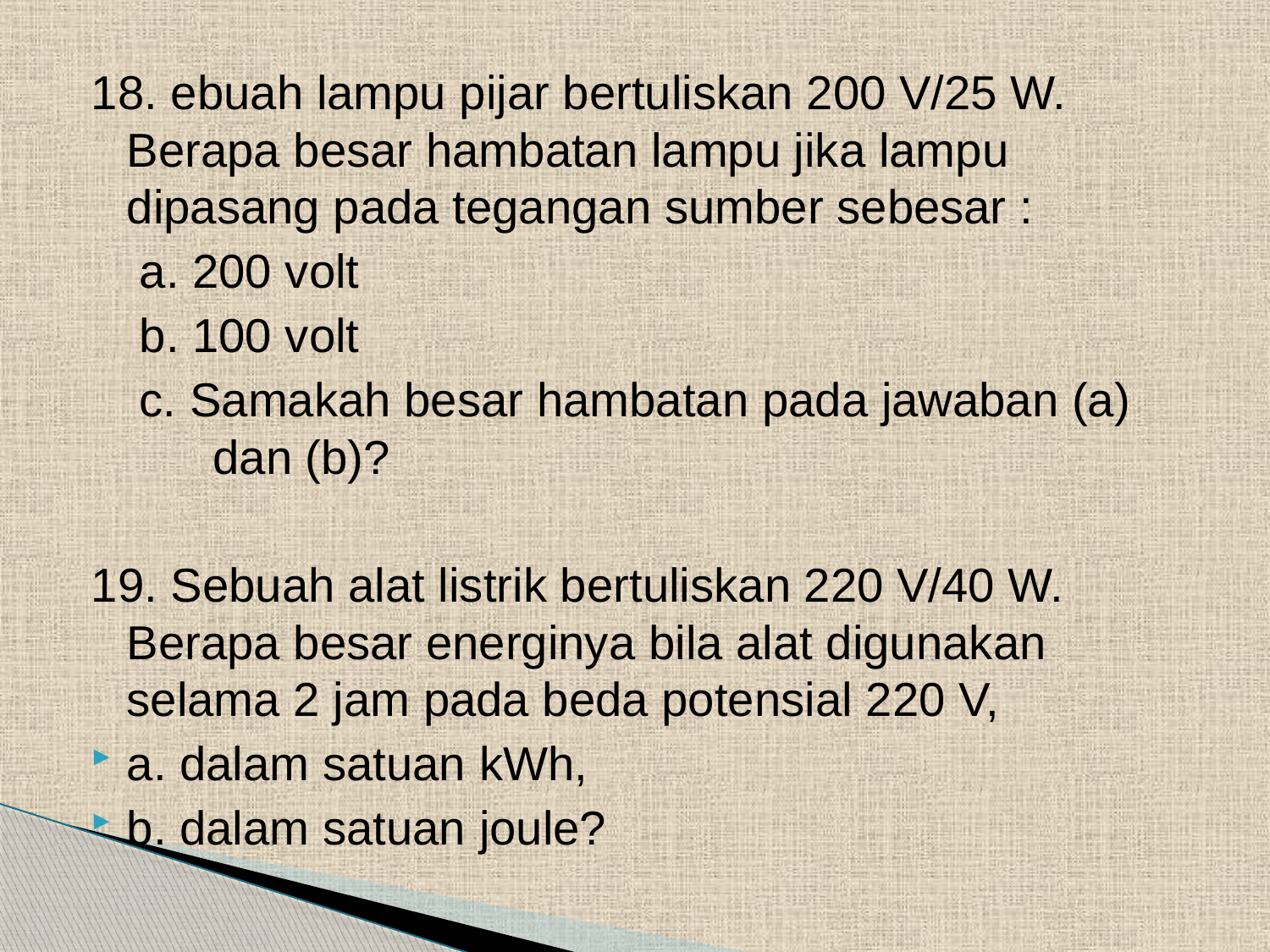

18. ebuah lampu pijar bertuliskan 200 V/25 W. Berapa besar hambatan lampu jika lampu dipasang pada tegangan sumber sebesar :
a. 200 volt
b. 100 volt
c. Samakah besar hambatan pada jawaban (a) dan (b)?

19. Sebuah alat listrik bertuliskan 220 V/40 W. Berapa besar energinya bila alat digunakan selama 2 jam pada beda potensial 220 V,
a. dalam satuan kWh,
b. dalam satuan joule?